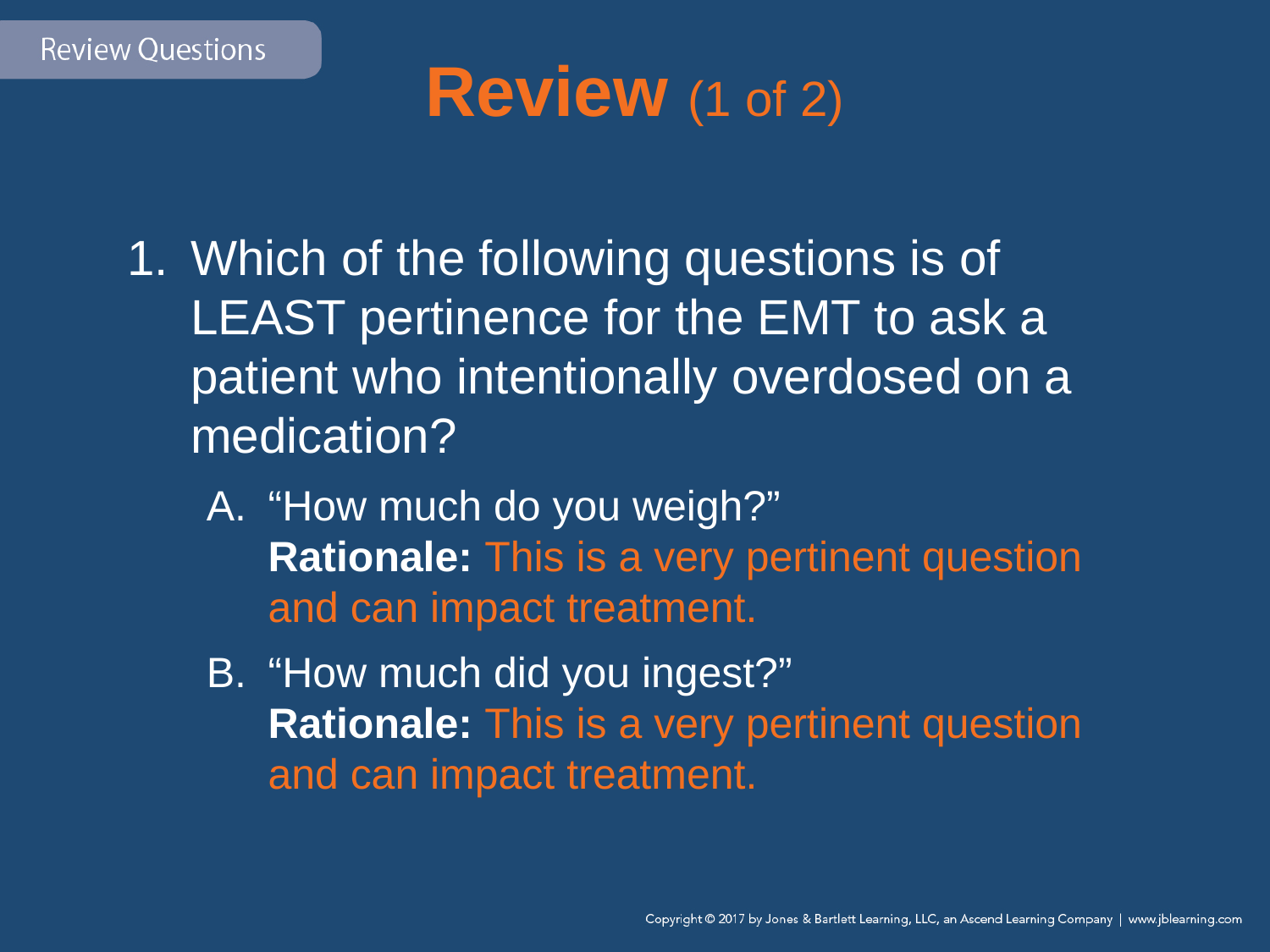

# Review (1 of 2)
Which of the following questions is of LEAST pertinence for the EMT to ask a patient who intentionally overdosed on a medication?
“How much do you weigh?”
Rationale: This is a very pertinent question and can impact treatment.
“How much did you ingest?”
Rationale: This is a very pertinent question and can impact treatment.